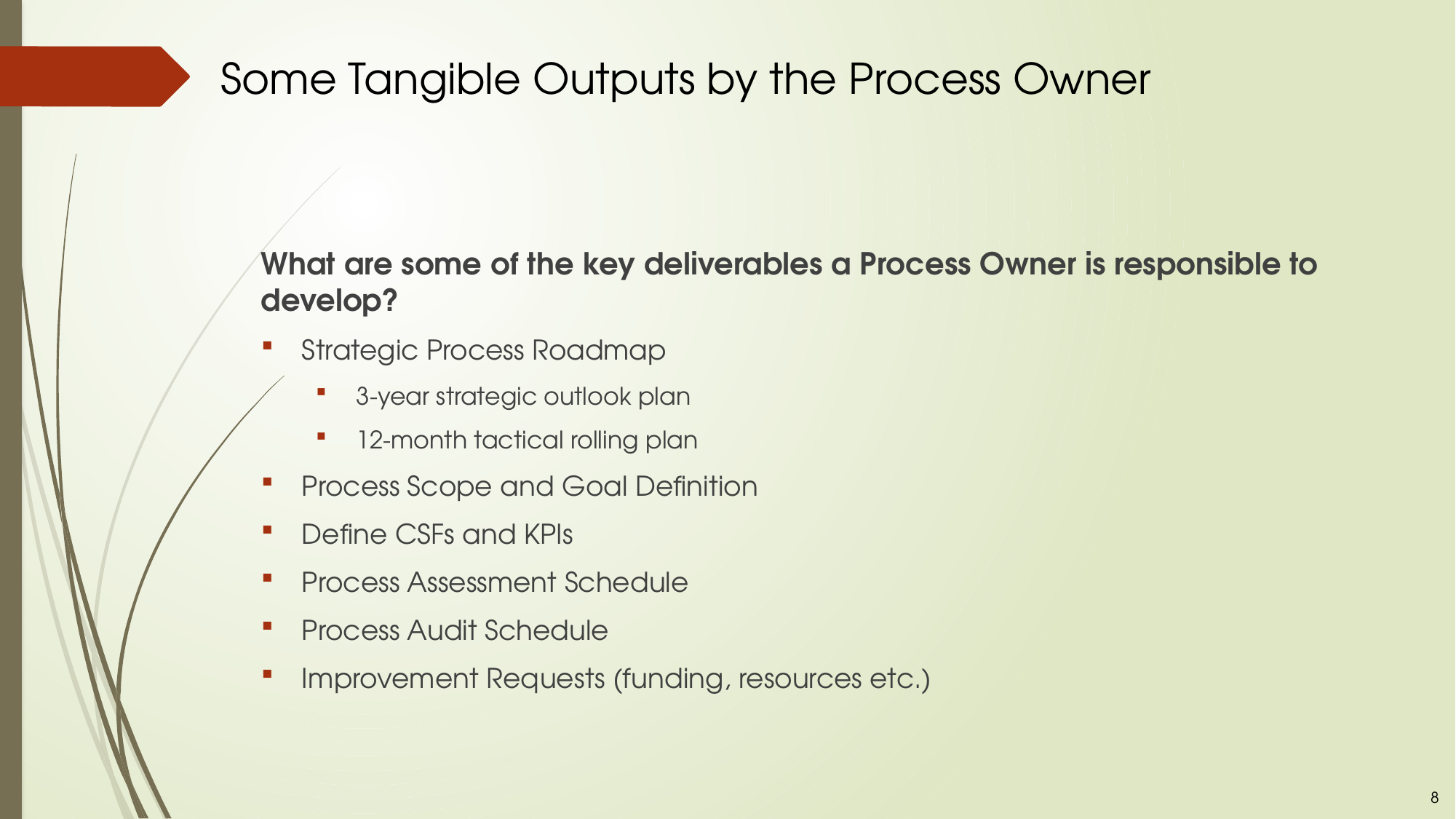

# Some Tangible Outputs by the Process Owner
What are some of the key deliverables a Process Owner is responsible to develop?
Strategic Process Roadmap
3-year strategic outlook plan
12-month tactical rolling plan
Process Scope and Goal Definition
Define CSFs and KPIs
Process Assessment Schedule
Process Audit Schedule
Improvement Requests (funding, resources etc.)

8